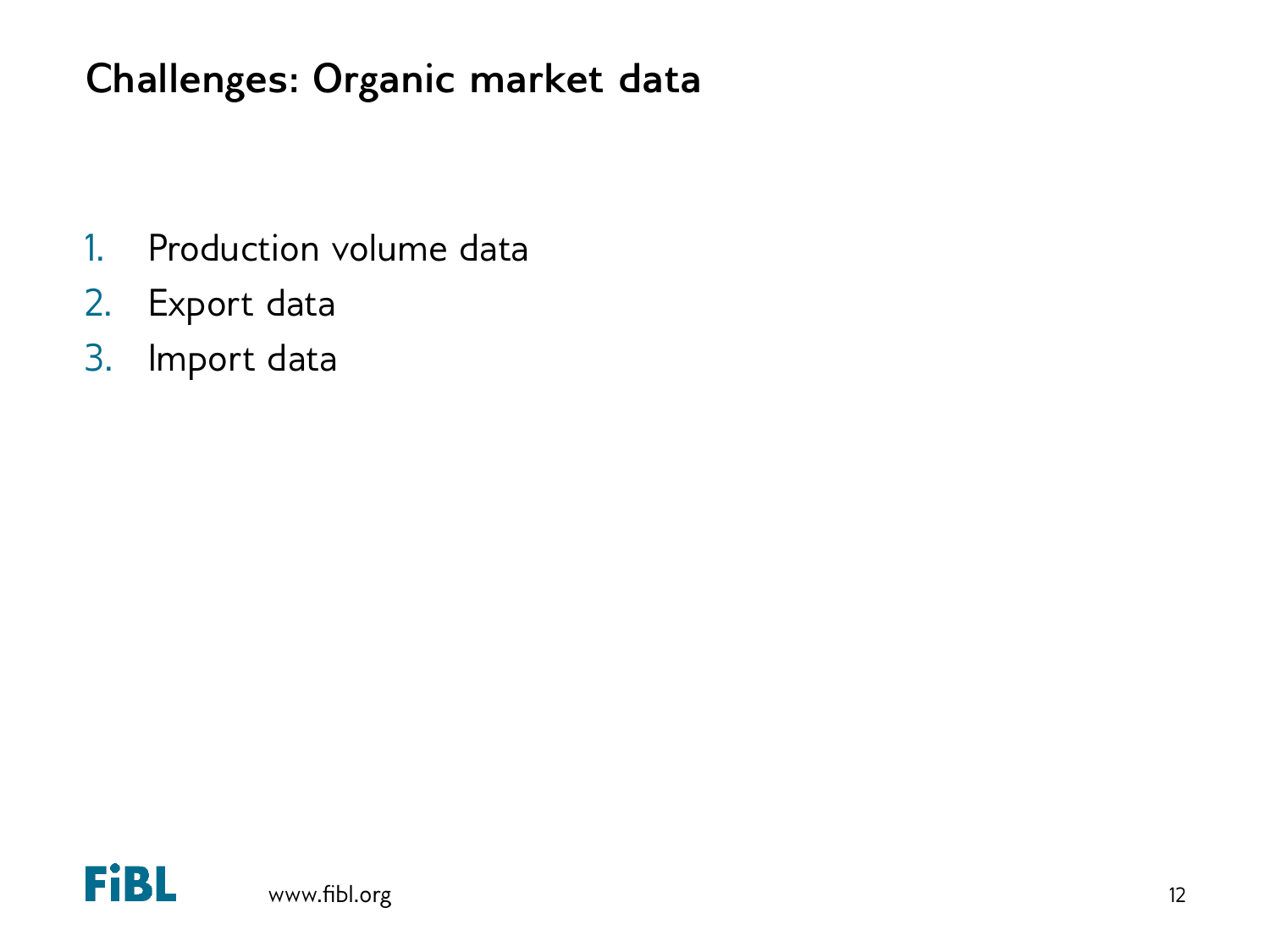

# Challenges: Organic market data
Production volume data
Export data
Import data
12